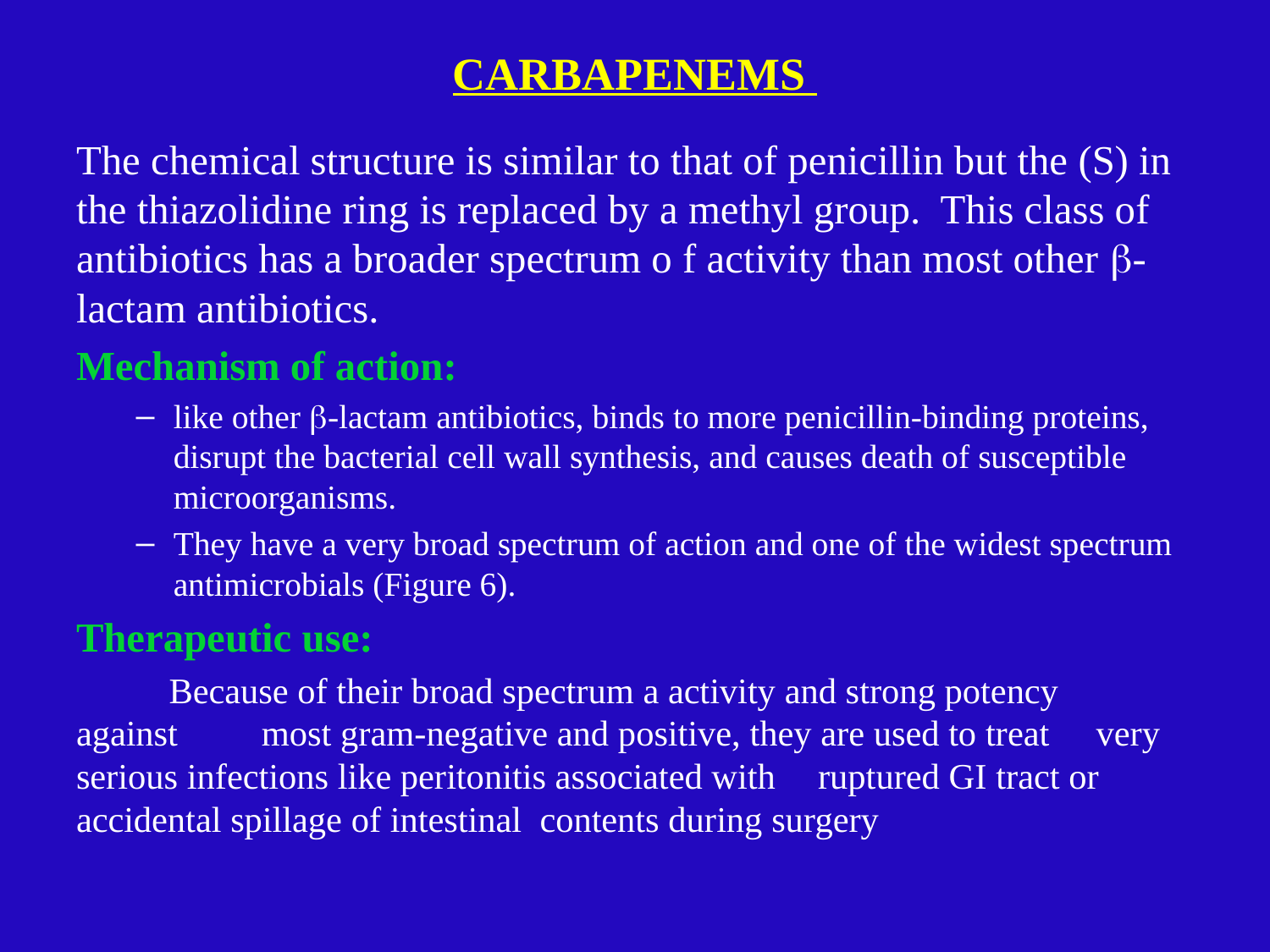

# CARBAPENEMS
The chemical structure is similar to that of penicillin but the (S) in the thiazolidine ring is replaced by a methyl group.  This class of antibiotics has a broader spectrum o f activity than most other β-lactam antibiotics.
Mechanism of action:
like other β-lactam antibiotics, binds to more penicillin-binding proteins, disrupt the bacterial cell wall synthesis, and causes death of susceptible microorganisms.
They have a very broad spectrum of action and one of the widest spectrum antimicrobials (Figure 6).
Therapeutic use:
	Because of their broad spectrum a activity and strong potency 	against 	most gram-negative and positive, they are used to treat 	very serious infections like peritonitis associated with 	ruptured GI tract or accidental spillage of intestinal 	contents during surgery